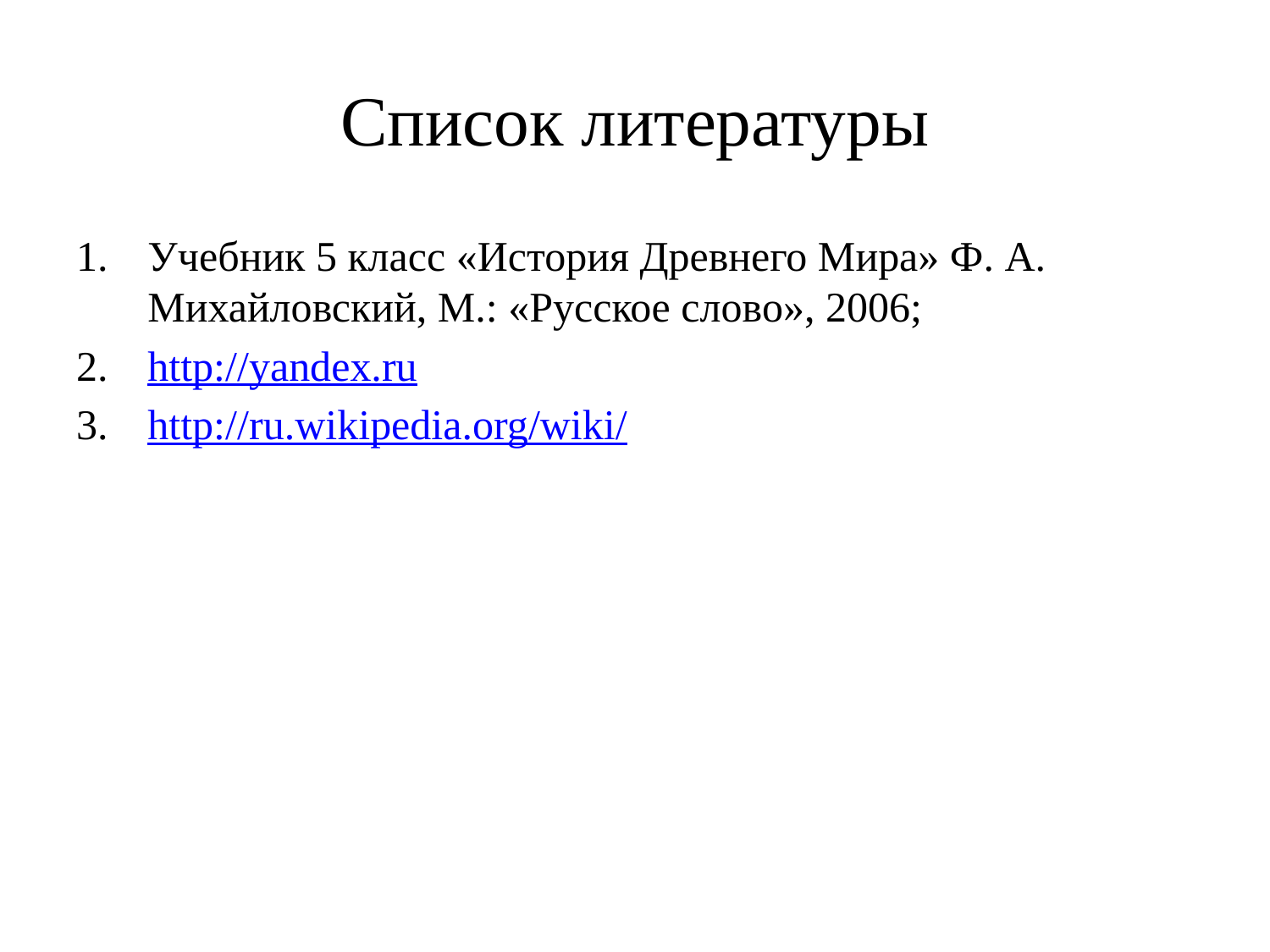

# Список литературы
Учебник 5 класс «История Древнего Мира» Ф. А. Михайловский, М.: «Русское слово», 2006;
http://yandex.ru
http://ru.wikipedia.org/wiki/